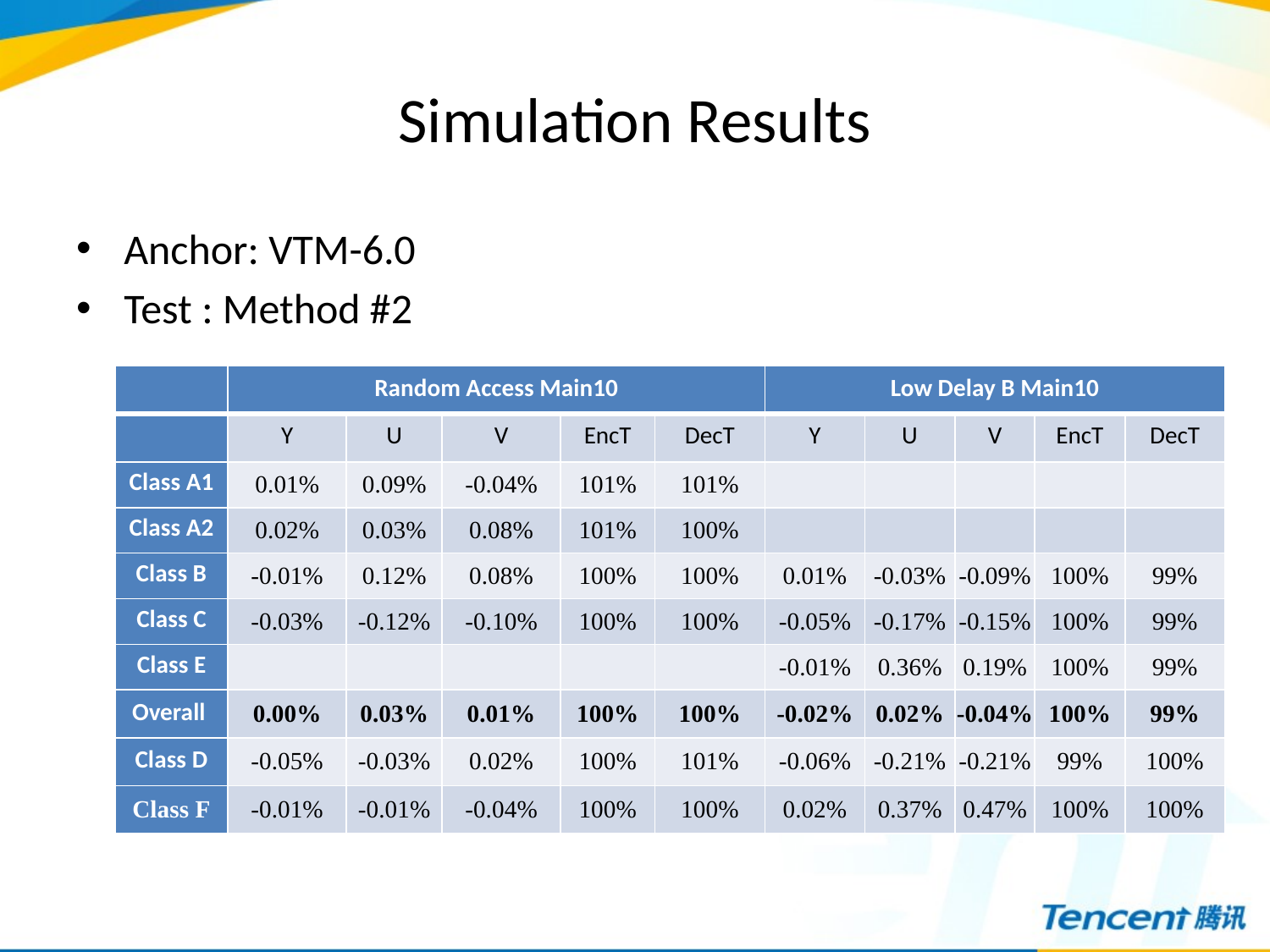

# Simulation Results
Anchor: VTM-6.0
Test : Method #2

|  | Random Access Main10 |  |  |  |  | Low Delay B Main10 |  |  |  |  |
| --- | --- | --- | --- | --- | --- | --- | --- | --- | --- | --- |
|  | Y | U | V | EncT | DecT | Y | U | V | EncT | DecT |
| Class A1 | 0.01% | 0.09% | -0.04% | 101% | 101% |  |  |  |  |  |
| Class A2 | 0.02% | 0.03% | 0.08% | 101% | 100% |  |  |  |  |  |
| Class B | -0.01% | 0.12% | 0.08% | 100% | 100% | 0.01% | -0.03% | -0.09% | 100% | 99% |
| Class C | -0.03% | -0.12% | -0.10% | 100% | 100% | -0.05% | -0.17% | -0.15% | 100% | 99% |
| Class E |  |  |  |  |  | -0.01% | 0.36% | 0.19% | 100% | 99% |
| Overall | 0.00% | 0.03% | 0.01% | 100% | 100% | -0.02% | 0.02% | -0.04% | 100% | 99% |
| Class D | -0.05% | -0.03% | 0.02% | 100% | 101% | -0.06% | -0.21% | -0.21% | 99% | 100% |
| Class F | -0.01% | -0.01% | -0.04% | 100% | 100% | 0.02% | 0.37% | 0.47% | 100% | 100% |